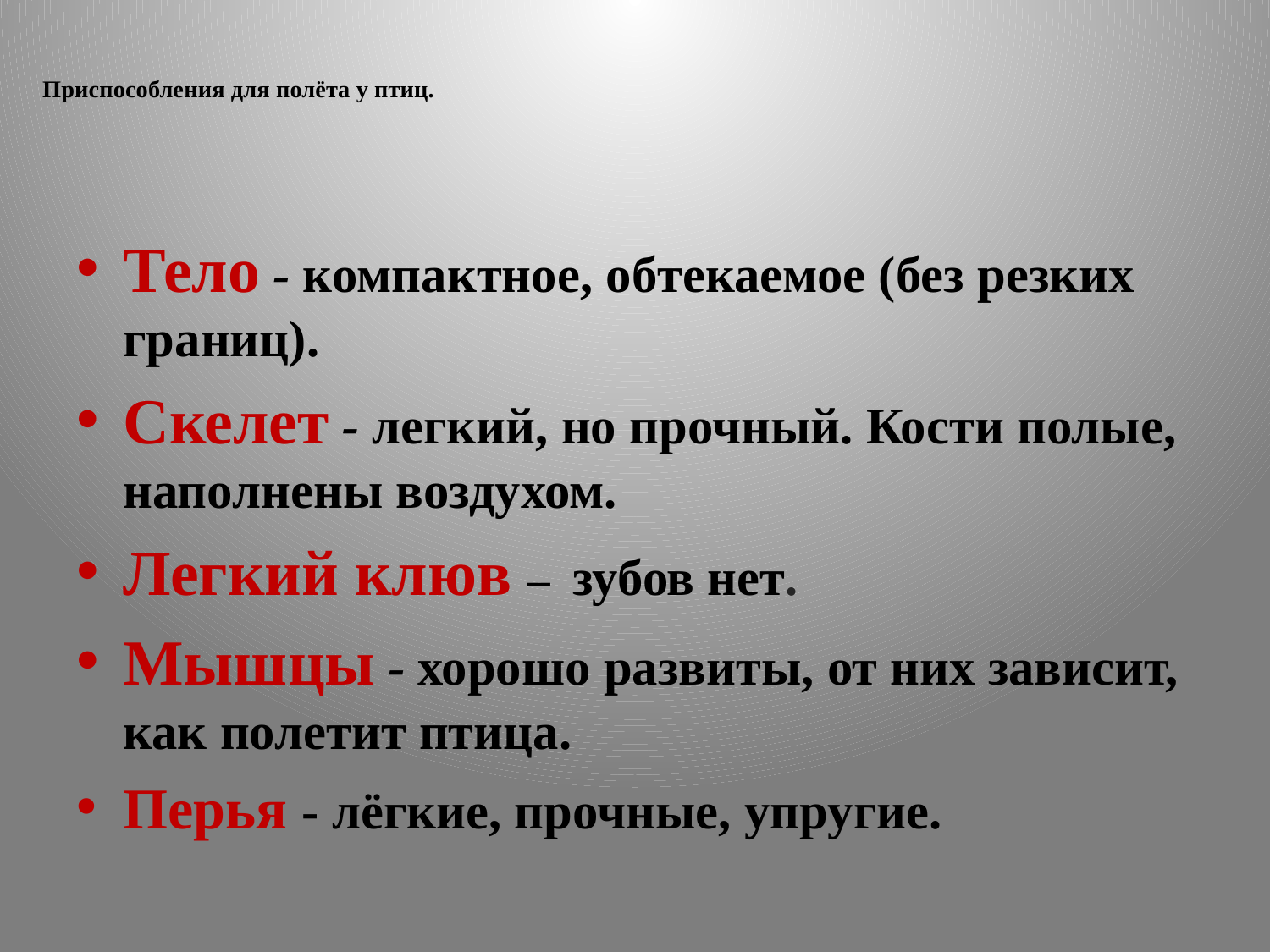

# Приспособления для полёта у птиц.
Тело - компактное, обтекаемое (без резких границ).
Скелет - легкий, но прочный. Кости полые, наполнены воздухом.
Легкий клюв –  зубов нет.
Мышцы - хорошо развиты, от них зависит, как полетит птица.
Перья - лёгкие, прочные, упругие.